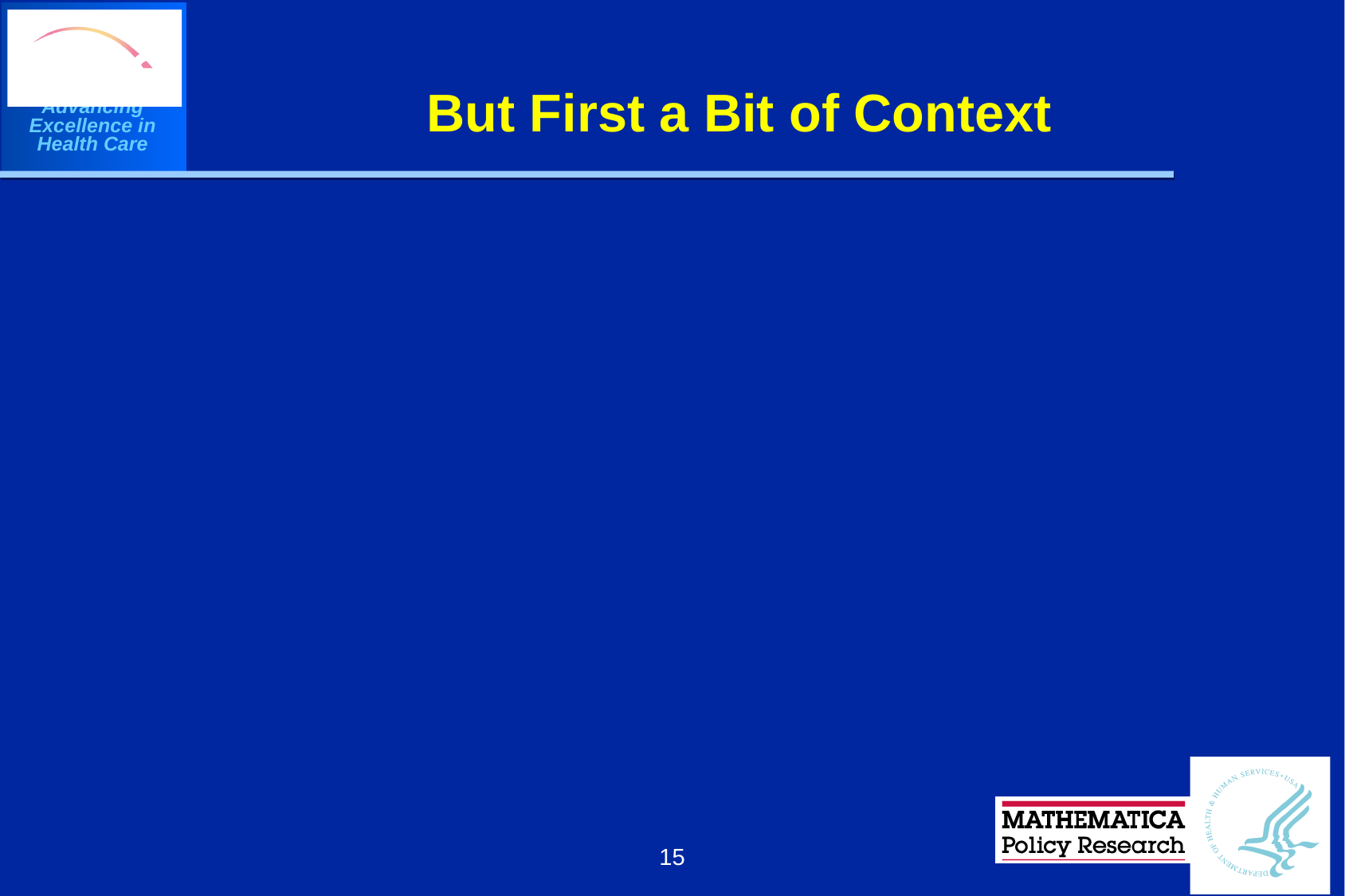

# But First a Bit of Context
15